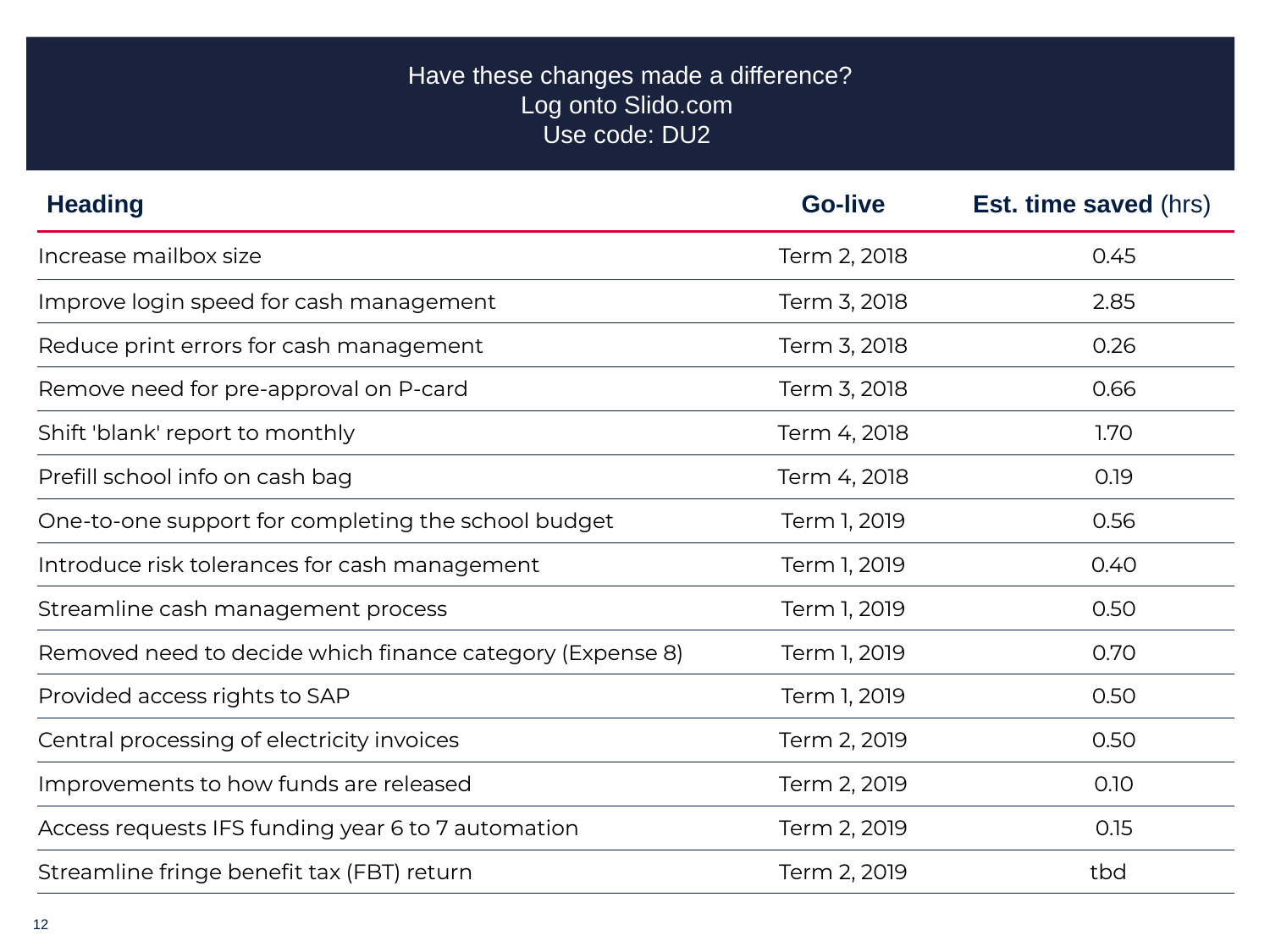

Have these changes made a difference?
Log onto Slido.com
Use code: DU2
# Time savers for admin staff to date
| Heading | Go-live | Est. time saved (hrs) |
| --- | --- | --- |
| Increase mailbox size | Term 2, 2018 | 0.45 |
| Improve login speed for cash management | Term 3, 2018 | 2.85 |
| Reduce print errors for cash management | Term 3, 2018 | 0.26 |
| Remove need for pre-approval on P-card | Term 3, 2018 | 0.66 |
| Shift 'blank' report to monthly | Term 4, 2018 | 1.70 |
| Prefill school info on cash bag | Term 4, 2018 | 0.19 |
| One-to-one support for completing the school budget | Term 1, 2019 | 0.56 |
| Introduce risk tolerances for cash management | Term 1, 2019 | 0.40 |
| Streamline cash management process | Term 1, 2019 | 0.50 |
| Removed need to decide which finance category (Expense 8) | Term 1, 2019 | 0.70 |
| Provided access rights to SAP | Term 1, 2019 | 0.50 |
| Central processing of electricity invoices | Term 2, 2019 | 0.50 |
| Improvements to how funds are released | Term 2, 2019 | 0.10 |
| Access requests IFS funding year 6 to 7 automation | Term 2, 2019 | 0.15 |
| Streamline fringe benefit tax (FBT) return | Term 2, 2019 | tbd |

12